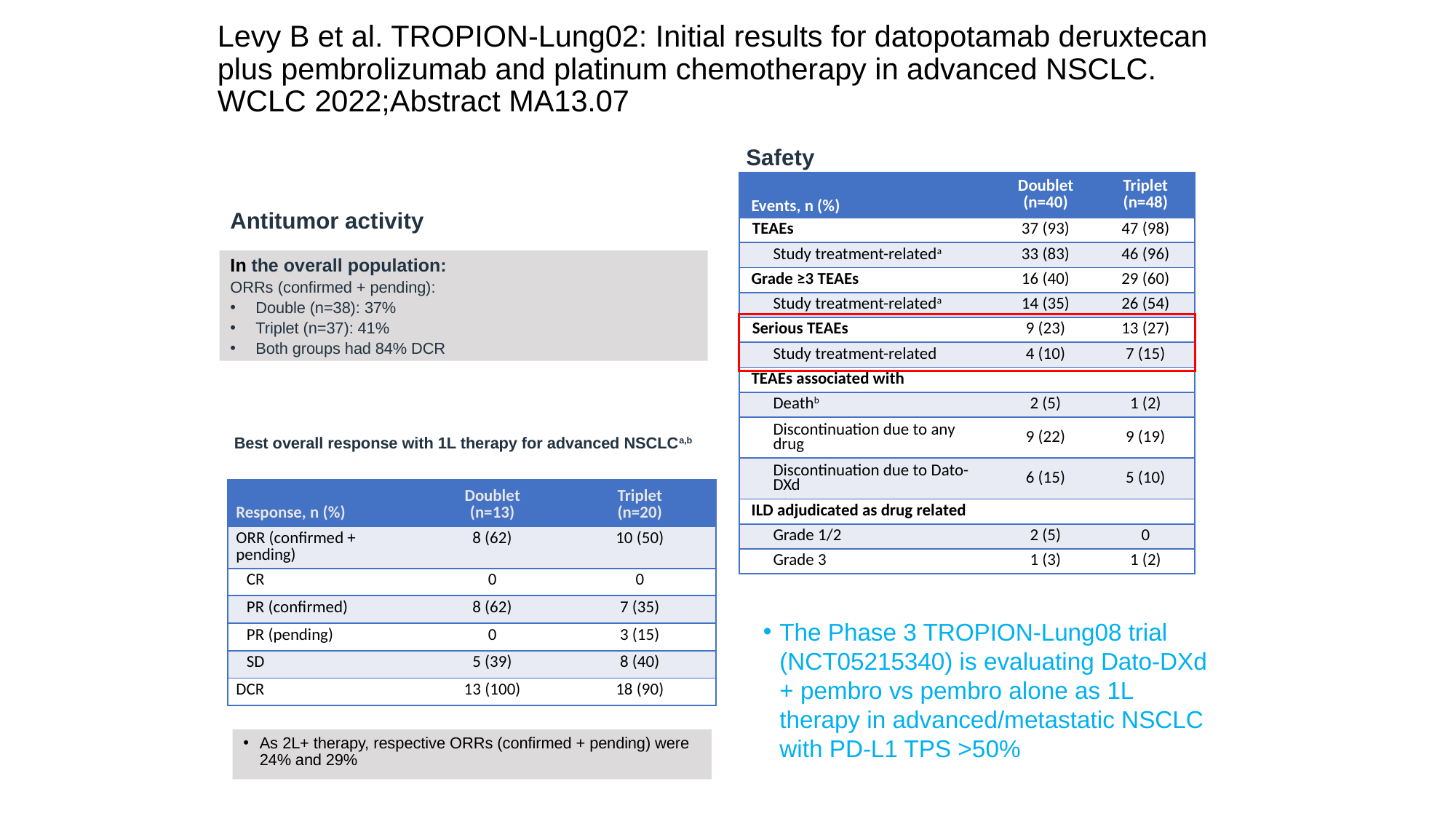

# Levy B et al. TROPION-Lung02: Initial results for datopotamab deruxtecan plus pembrolizumab and platinum chemotherapy in advanced NSCLC. WCLC 2022;Abstract MA13.07
Safety
| Events, n (%) | Doublet (n=40) | Triplet (n=48) |
| --- | --- | --- |
| TEAEs | 37 (93) | 47 (98) |
| Study treatment-relateda | 33 (83) | 46 (96) |
| Grade ≥3 TEAEs | 16 (40) | 29 (60) |
| Study treatment-relateda | 14 (35) | 26 (54) |
| Serious TEAEs | 9 (23) | 13 (27) |
| Study treatment-related | 4 (10) | 7 (15) |
| TEAEs associated with |  |  |
| Deathb | 2 (5) | 1 (2) |
| Discontinuation due to any drug | 9 (22) | 9 (19) |
| Discontinuation due to Dato-DXd | 6 (15) | 5 (10) |
| ILD adjudicated as drug related |  |  |
| Grade 1/2 | 2 (5) | 0 |
| Grade 3 | 1 (3) | 1 (2) |
Antitumor activity
In the overall population:
ORRs (confirmed + pending):
Double (n=38): 37%
Triplet (n=37): 41%
Both groups had 84% DCR

Best overall response with 1L therapy for advanced NSCLCa,b
| Response, n (%) | Doublet (n=13) | Triplet (n=20) |
| --- | --- | --- |
| ORR (confirmed + pending) | 8 (62) | 10 (50) |
| CR | 0 | 0 |
| PR (confirmed) | 8 (62) | 7 (35) |
| PR (pending) | 0 | 3 (15) |
| SD | 5 (39) | 8 (40) |
| DCR | 13 (100) | 18 (90) |
The Phase 3 TROPION-Lung08 trial (NCT05215340) is evaluating Dato-DXd + pembro vs pembro alone as 1L therapy in advanced/metastatic NSCLC with PD-L1 TPS >50%
As 2L+ therapy, respective ORRs (confirmed + pending) were 24% and 29%